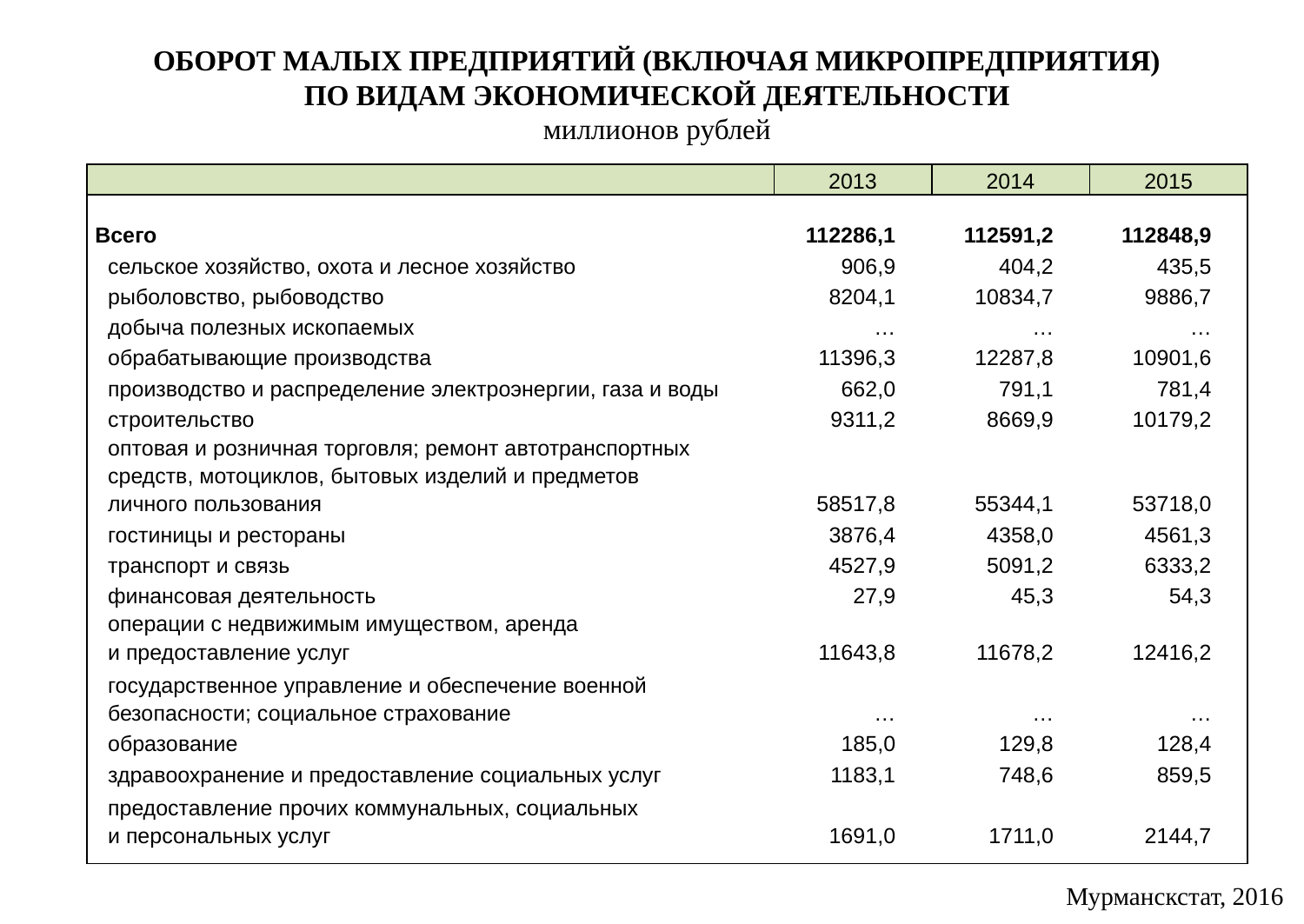

ОБОРОТ МАЛЫХ ПРЕДПРИЯТИЙ (ВКЛЮЧАЯ МИКРОПРЕДПРИЯТИЯ)
ПО ВИДАМ ЭКОНОМИЧЕСКОЙ ДЕЯТЕЛЬНОСТИ
миллионов рублей
|  | 2013 | 2014 | 2015 |
| --- | --- | --- | --- |
| Всего | 112286,1 | 112591,2 | 112848,9 |
| сельское хозяйство, охота и лесное хозяйство | 906,9 | 404,2 | 435,5 |
| рыболовство, рыбоводство | 8204,1 | 10834,7 | 9886,7 |
| добыча полезных ископаемых | … | … | … |
| обрабатывающие производства | 11396,3 | 12287,8 | 10901,6 |
| производство и распределение электроэнергии, газа и воды | 662,0 | 791,1 | 781,4 |
| строительство | 9311,2 | 8669,9 | 10179,2 |
| оптовая и розничная торговля; ремонт автотранспортных средств, мотоциклов, бытовых изделий и предметов личного пользования | 58517,8 | 55344,1 | 53718,0 |
| гостиницы и рестораны | 3876,4 | 4358,0 | 4561,3 |
| транспорт и связь | 4527,9 | 5091,2 | 6333,2 |
| финансовая деятельность | 27,9 | 45,3 | 54,3 |
| операции с недвижимым имуществом, аренда и предоставление услуг | 11643,8 | 11678,2 | 12416,2 |
| государственное управление и обеспечение военной безопасности; социальное страхование | … | … | … |
| образование | 185,0 | 129,8 | 128,4 |
| здравоохранение и предоставление социальных услуг | 1183,1 | 748,6 | 859,5 |
| предоставление прочих коммунальных, социальных и персональных услуг | 1691,0 | 1711,0 | 2144,7 |
|  |  |  |  |
Мурманскстат, 2016